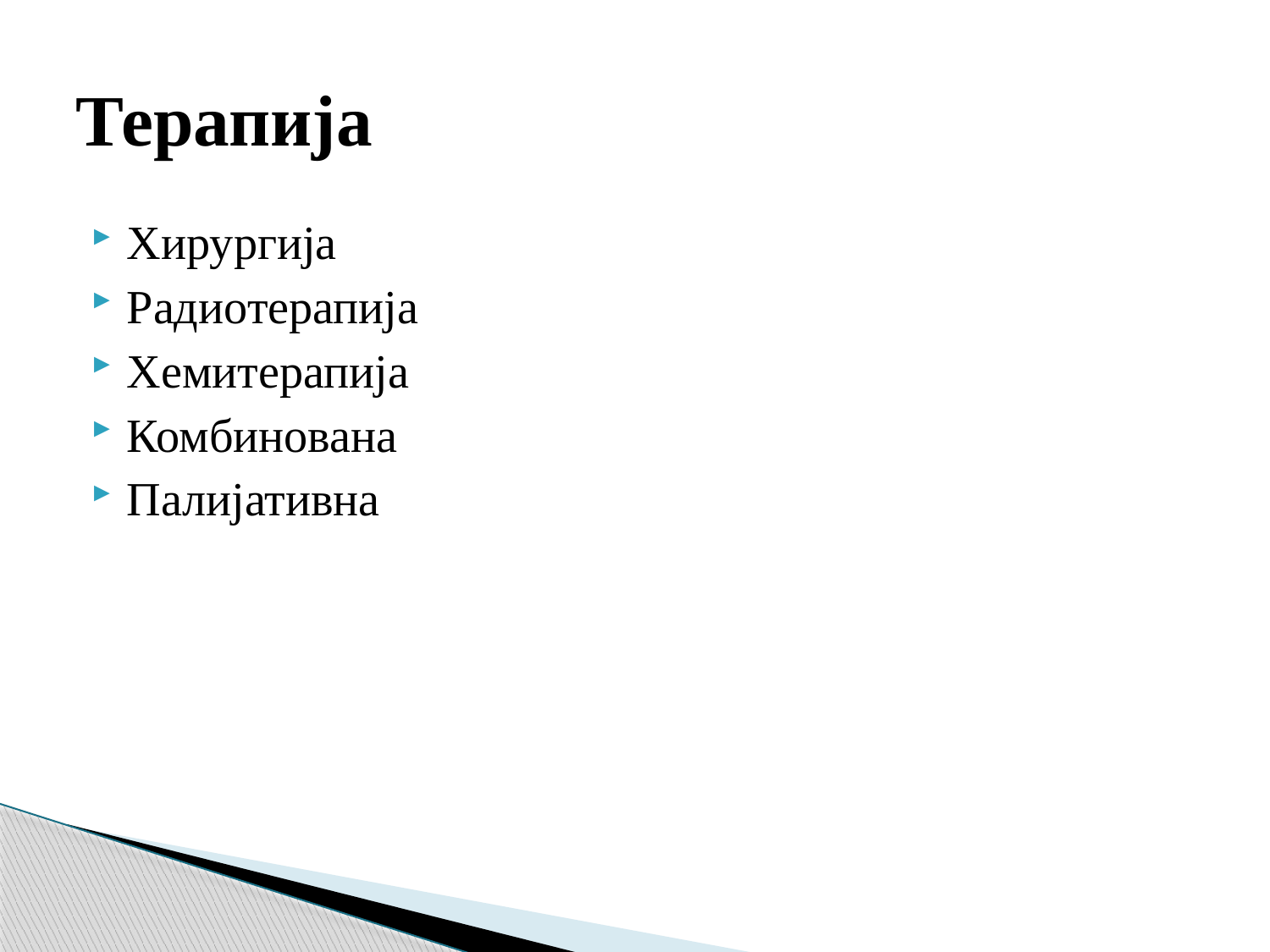

# Терапија
Хирургија
Радиотерапија
Хемитерапија
Комбинована
Палијативна